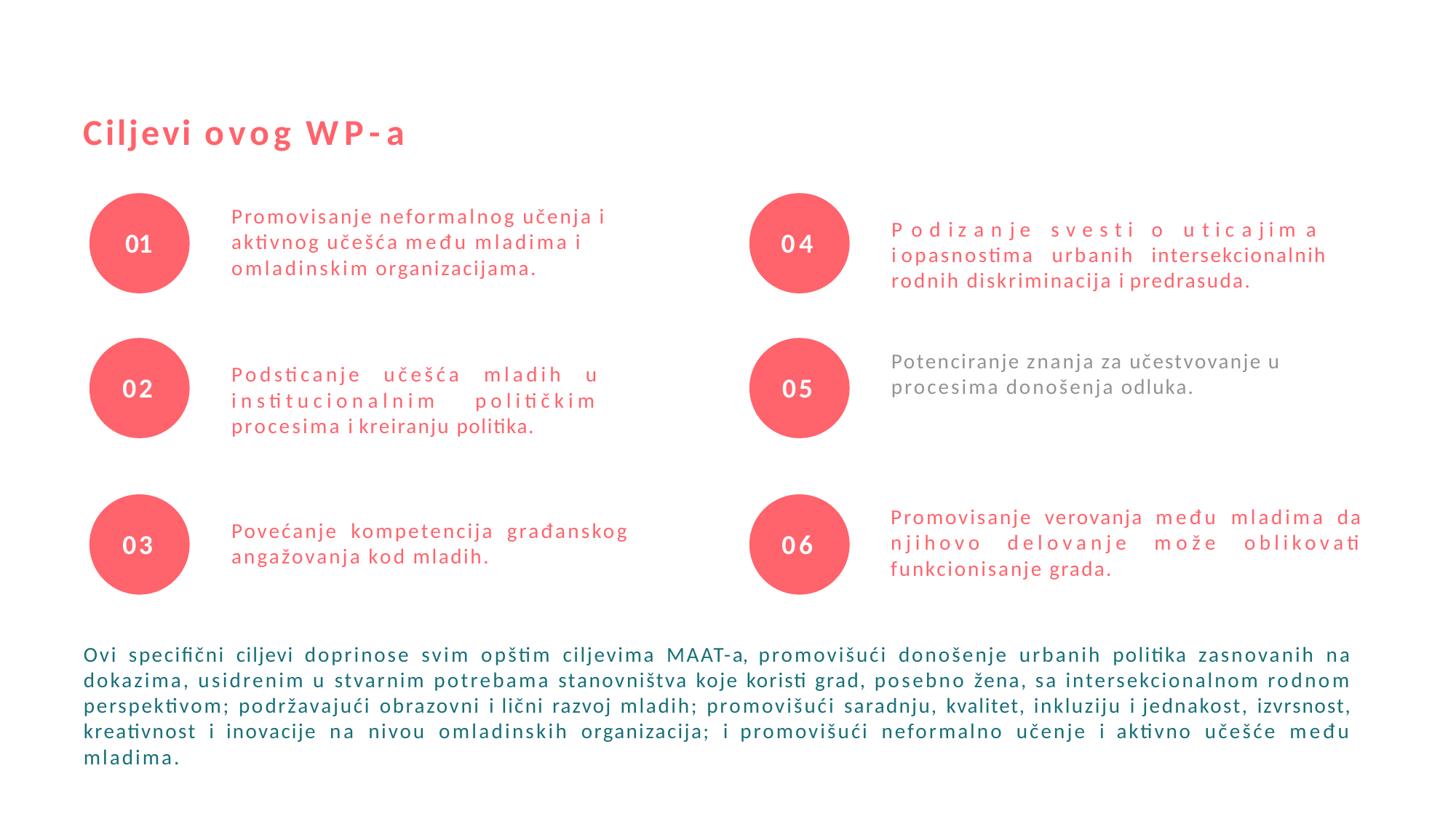

# Ciljevi ovog WP-a

Promovisanje neformalnog učenja i aktivnog učešća među mladima i omladinskim organizacijama.
P o d i z a n j e  s v e s t i  o  u t i c a j i m a  i opasnostima  urbanih  intersekcionalnih rodnih diskriminacija i predrasuda.
01
04

Potenciranje znanja za učestvovanje u procesima donošenja odluka.
Podsticanje  učešća  mladih  u institucionalnim  političkim procesima i kreiranju politika.
02
05

Promovisanje verovanja među mladima da njihovo  delovanje  može  oblikovati funkcionisanje grada.
Povećanje  kompetencija  građanskog angažovanja kod mladih.
03
06
Ovi specifični ciljevi doprinose svim opštim ciljevima MAAT-a, promovišući donošenje urbanih politika zasnovanih na dokazima, usidrenim u stvarnim potrebama stanovništva koje koristi grad, posebno žena, sa intersekcionalnom rodnom perspektivom; podržavajući obrazovni i lični razvoj mladih; promovišući saradnju, kvalitet, inkluziju i jednakost, izvrsnost, kreativnost i inovacije na nivou omladinskih organizacija; i promovišući neformalno učenje i aktivno učešće među mladima.